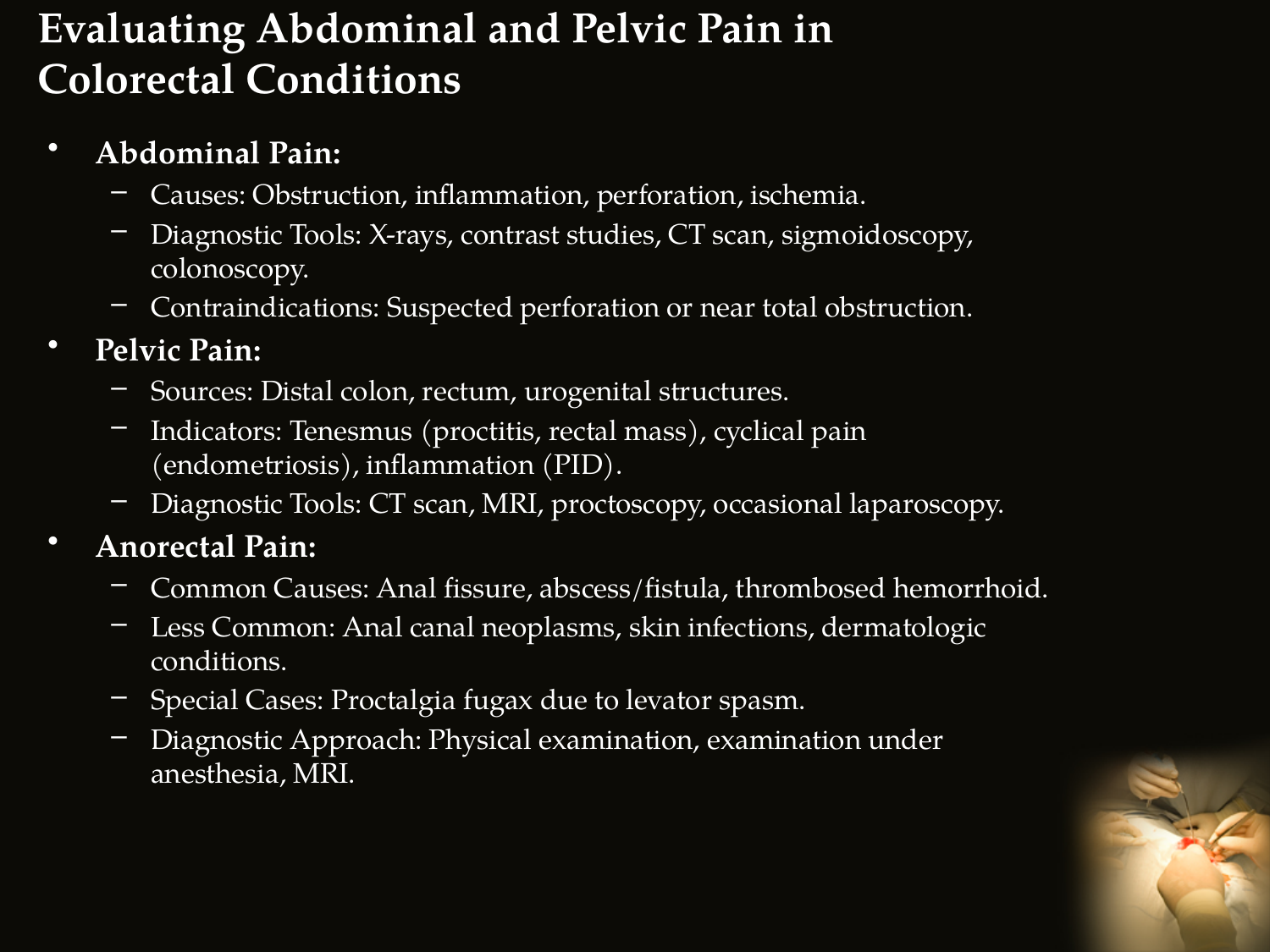

# Evaluating Abdominal and Pelvic Pain in Colorectal Conditions
Abdominal Pain:
Causes: Obstruction, inflammation, perforation, ischemia.
Diagnostic Tools: X-rays, contrast studies, CT scan, sigmoidoscopy, colonoscopy.
Contraindications: Suspected perforation or near total obstruction.
Pelvic Pain:
Sources: Distal colon, rectum, urogenital structures.
Indicators: Tenesmus (proctitis, rectal mass), cyclical pain (endometriosis), inflammation (PID).
Diagnostic Tools: CT scan, MRI, proctoscopy, occasional laparoscopy.
Anorectal Pain:
Common Causes: Anal fissure, abscess/fistula, thrombosed hemorrhoid.
Less Common: Anal canal neoplasms, skin infections, dermatologic conditions.
Special Cases: Proctalgia fugax due to levator spasm.
Diagnostic Approach: Physical examination, examination under anesthesia, MRI.